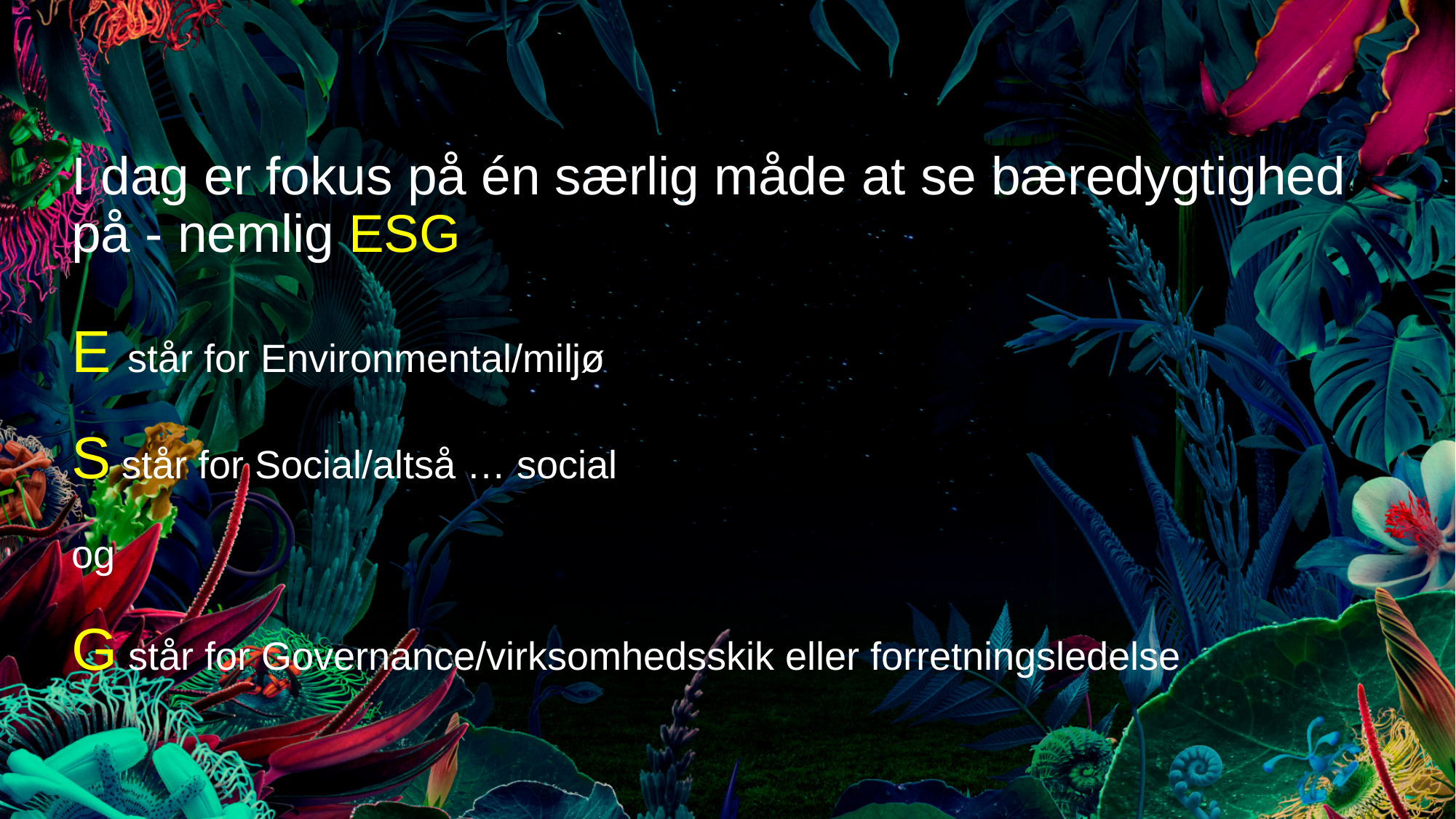

# I dag er fokus på én særlig måde at se bæredygtighed på - nemlig ESG E står for Environmental/miljø S står for Social/altså … social og G står for Governance/virksomhedsskik eller forretningsledelse